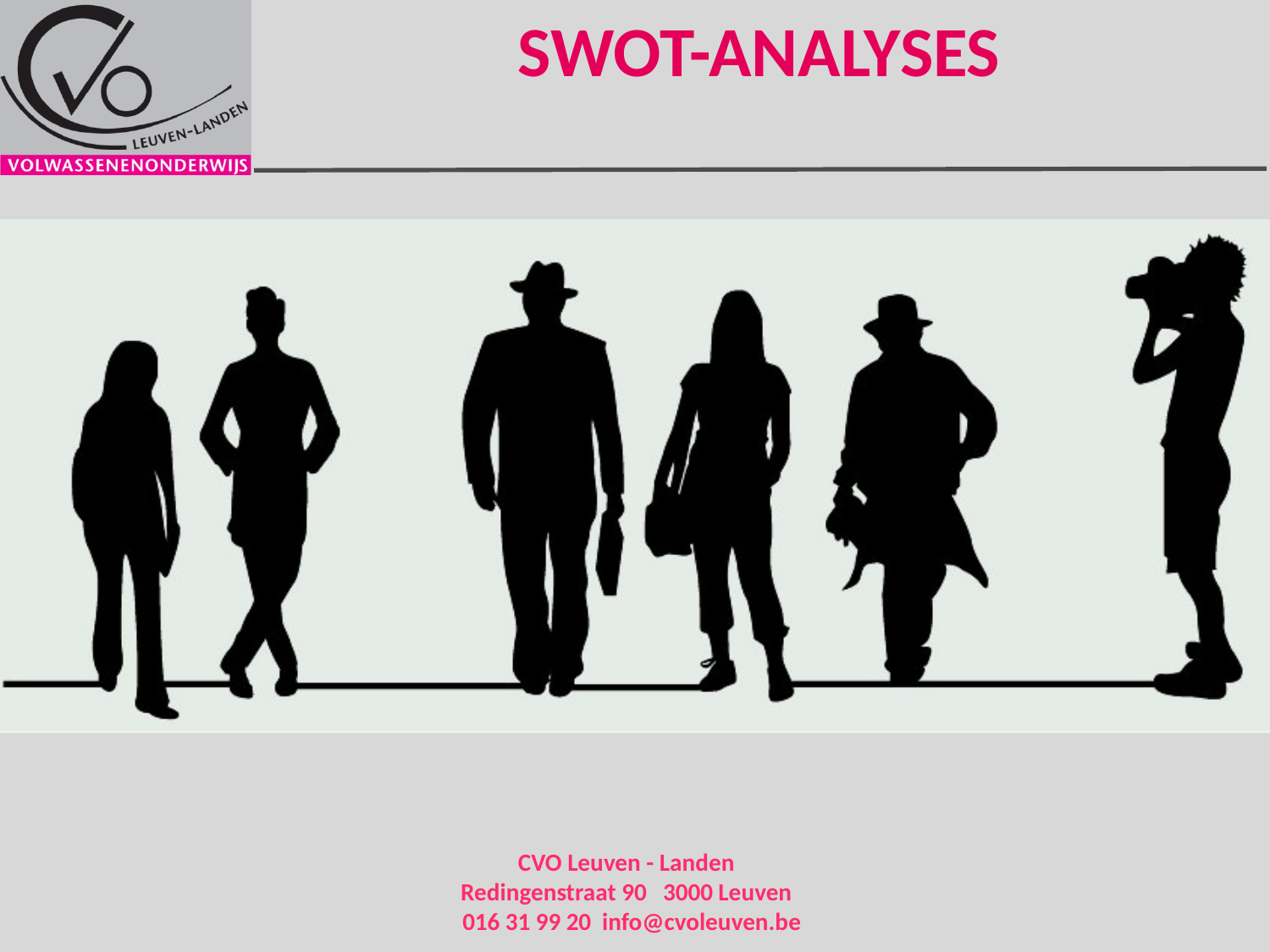

# SWOT-ANALYSES

CVO Leuven - Landen   Redingenstraat 90   3000 Leuven   016 31 99 20  info@cvoleuven.be